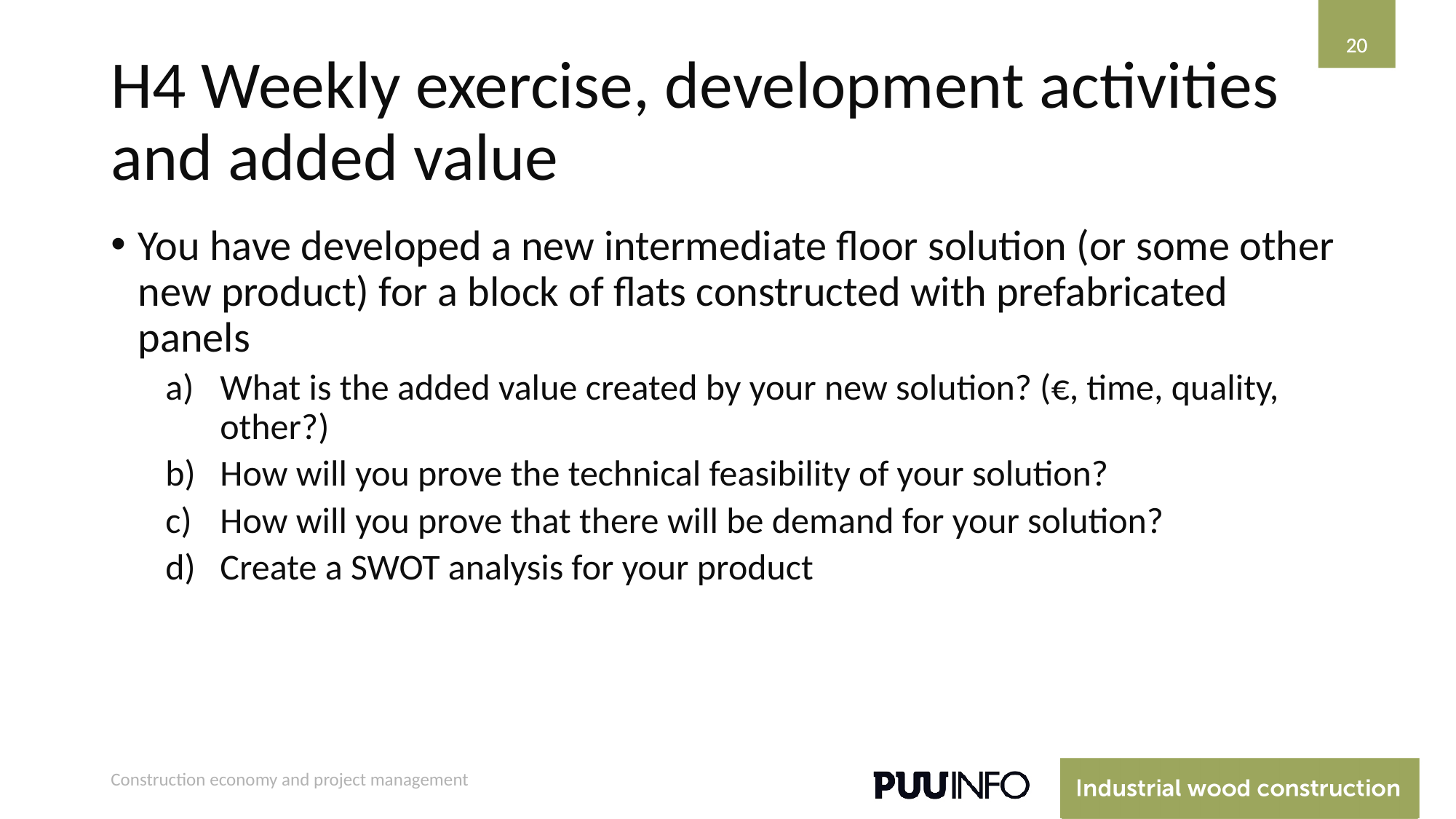

20
20
# H4 Weekly exercise, development activities and added value
You have developed a new intermediate floor solution (or some other new product) for a block of flats constructed with prefabricated panels
What is the added value created by your new solution? (€, time, quality, other?)
How will you prove the technical feasibility of your solution?
How will you prove that there will be demand for your solution?
Create a SWOT analysis for your product
Construction economy and project management